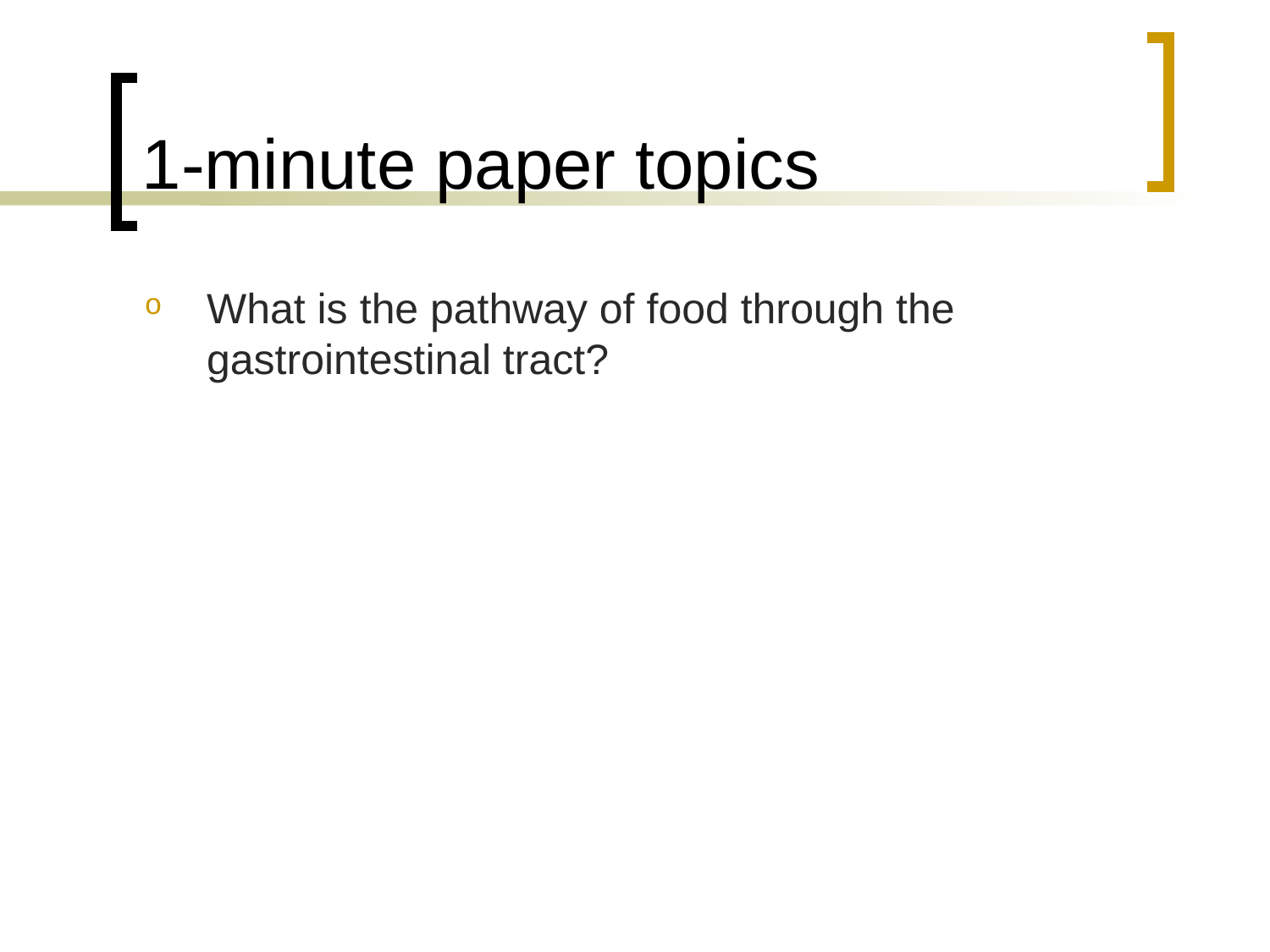

# 1-minute paper topics
What is the pathway of food through the gastrointestinal tract?